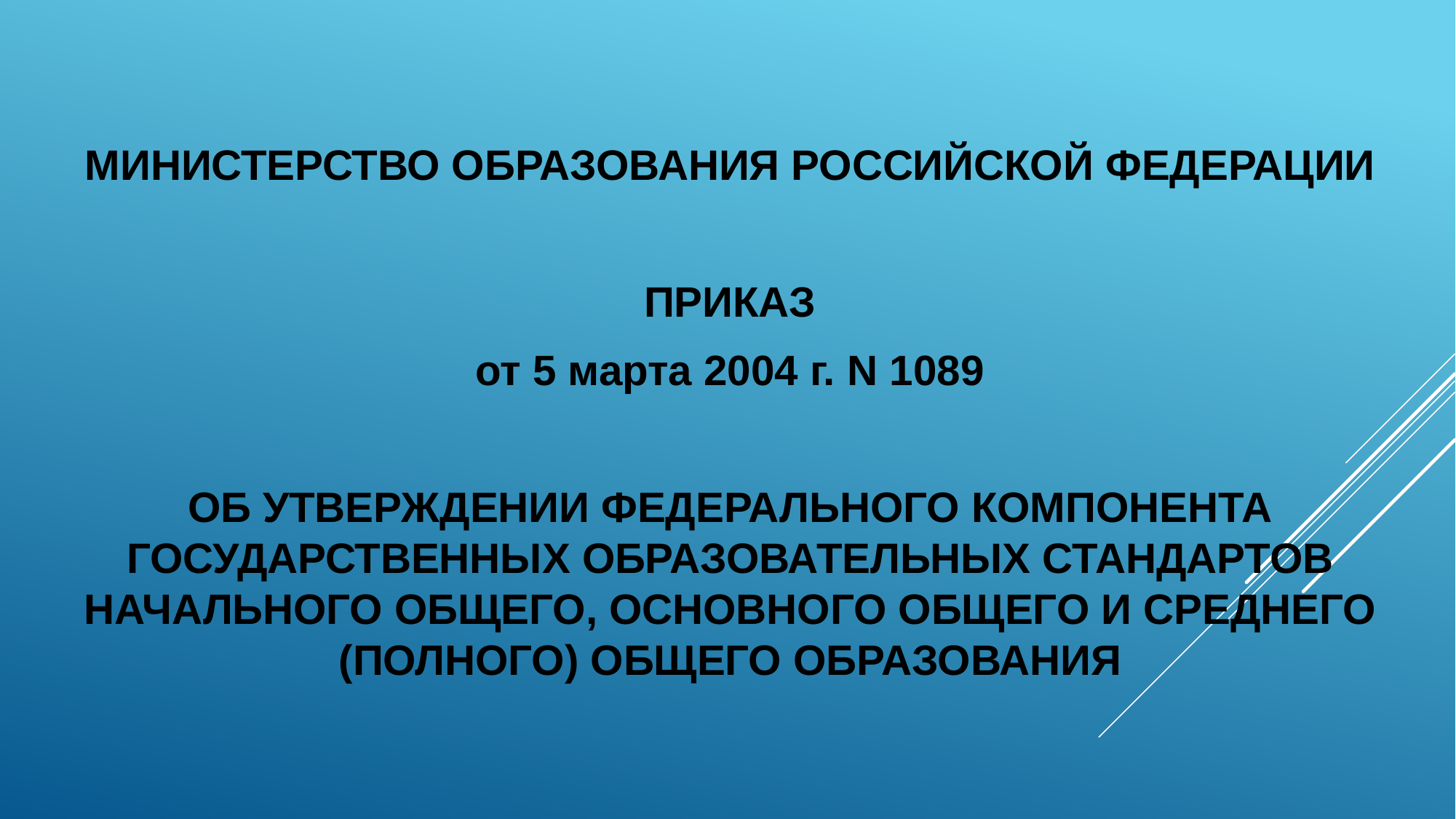

МИНИСТЕРСТВО ОБРАЗОВАНИЯ РОССИЙСКОЙ ФЕДЕРАЦИИ

ПРИКАЗ
от 5 марта 2004 г. N 1089

ОБ УТВЕРЖДЕНИИ ФЕДЕРАЛЬНОГО КОМПОНЕНТА ГОСУДАРСТВЕННЫХ ОБРАЗОВАТЕЛЬНЫХ СТАНДАРТОВ НАЧАЛЬНОГО ОБЩЕГО, ОСНОВНОГО ОБЩЕГО И СРЕДНЕГО (ПОЛНОГО) ОБЩЕГО ОБРАЗОВАНИЯ